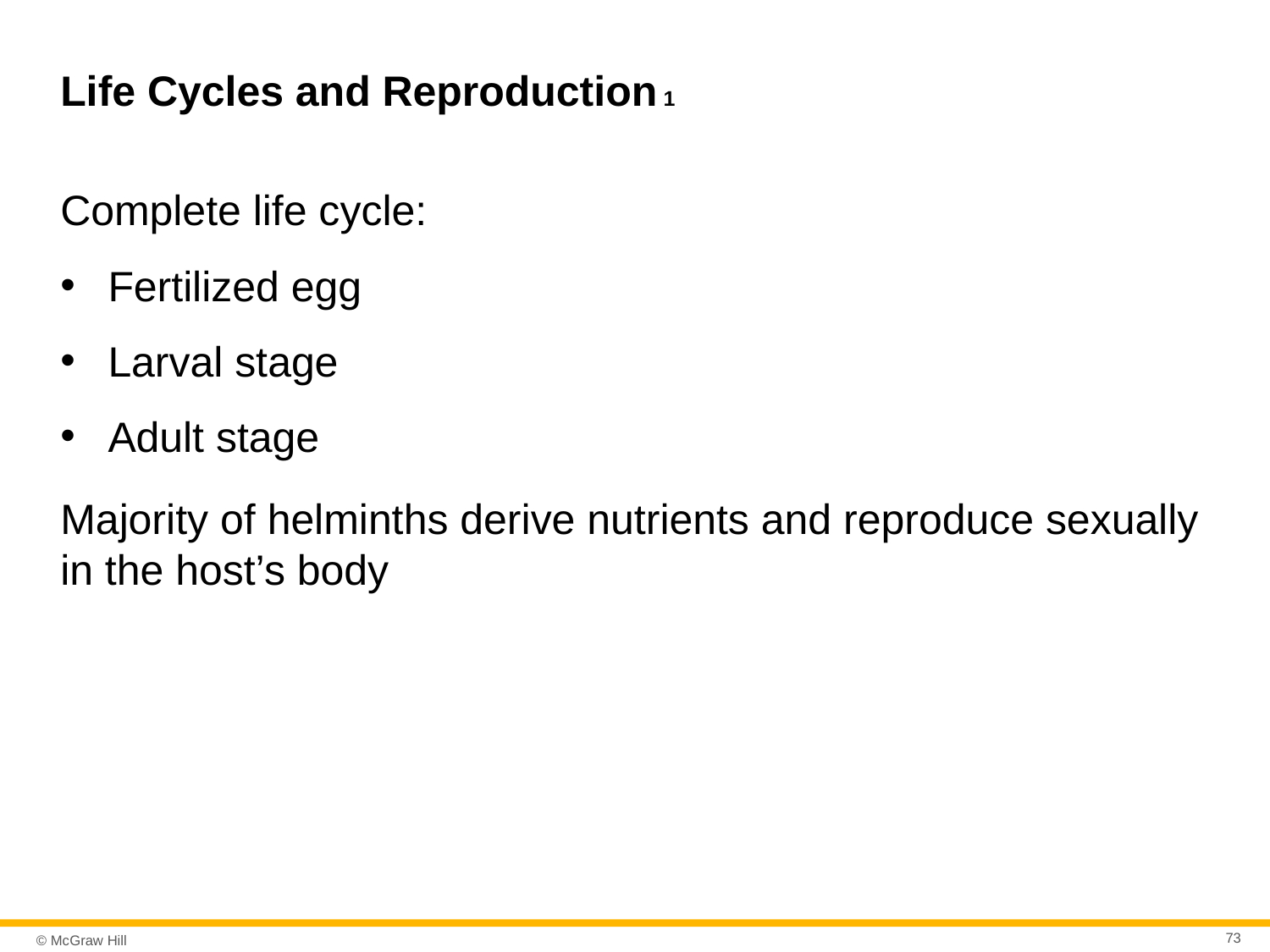

# Life Cycles and Reproduction 1
Complete life cycle:
Fertilized egg
Larval stage
Adult stage
Majority of helminths derive nutrients and reproduce sexually in the host’s body